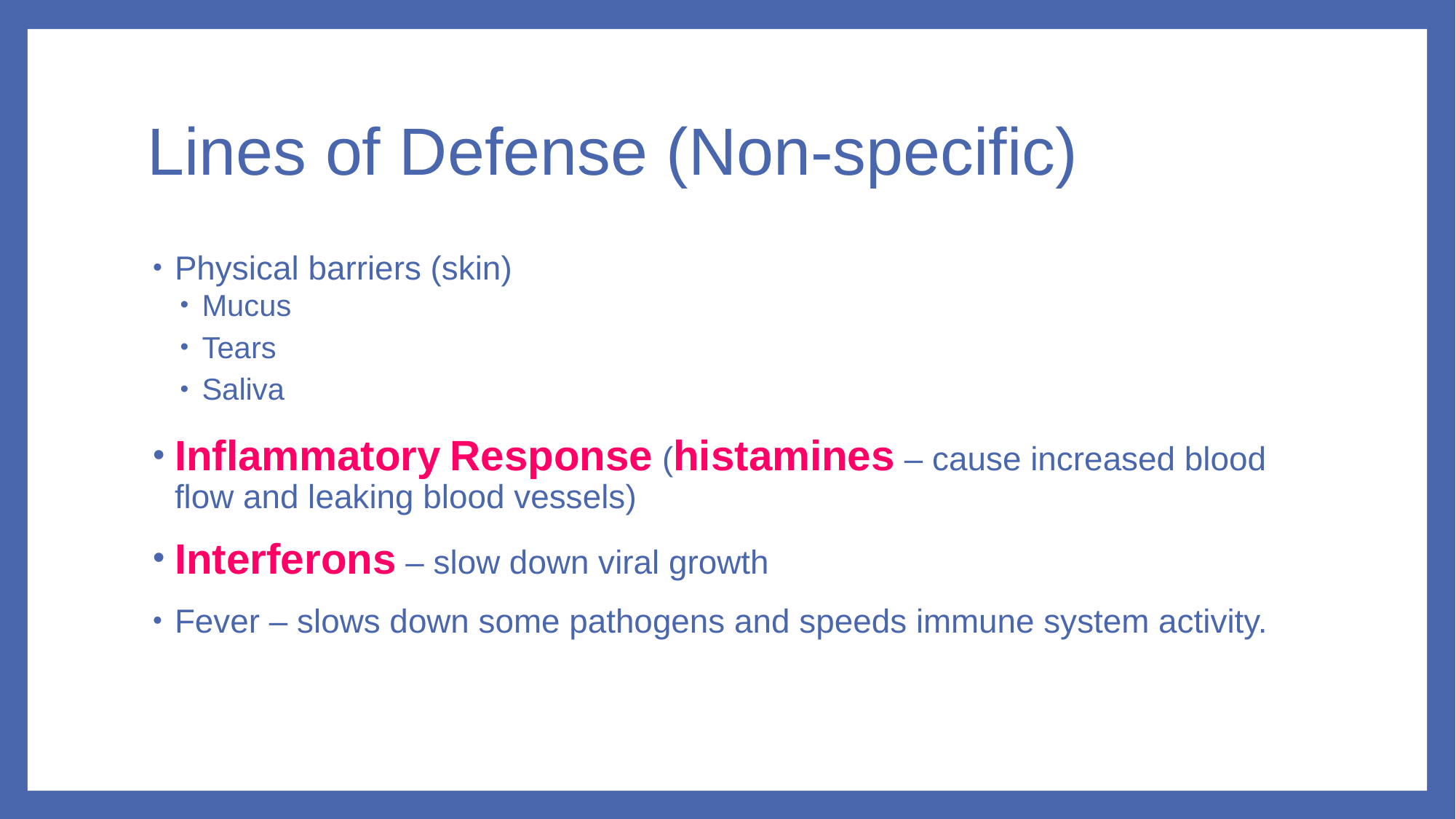

# Lines of Defense (Non-specific)
Physical barriers (skin)
Mucus
Tears
Saliva
Inflammatory Response (histamines – cause increased blood flow and leaking blood vessels)
Interferons – slow down viral growth
Fever – slows down some pathogens and speeds immune system activity.